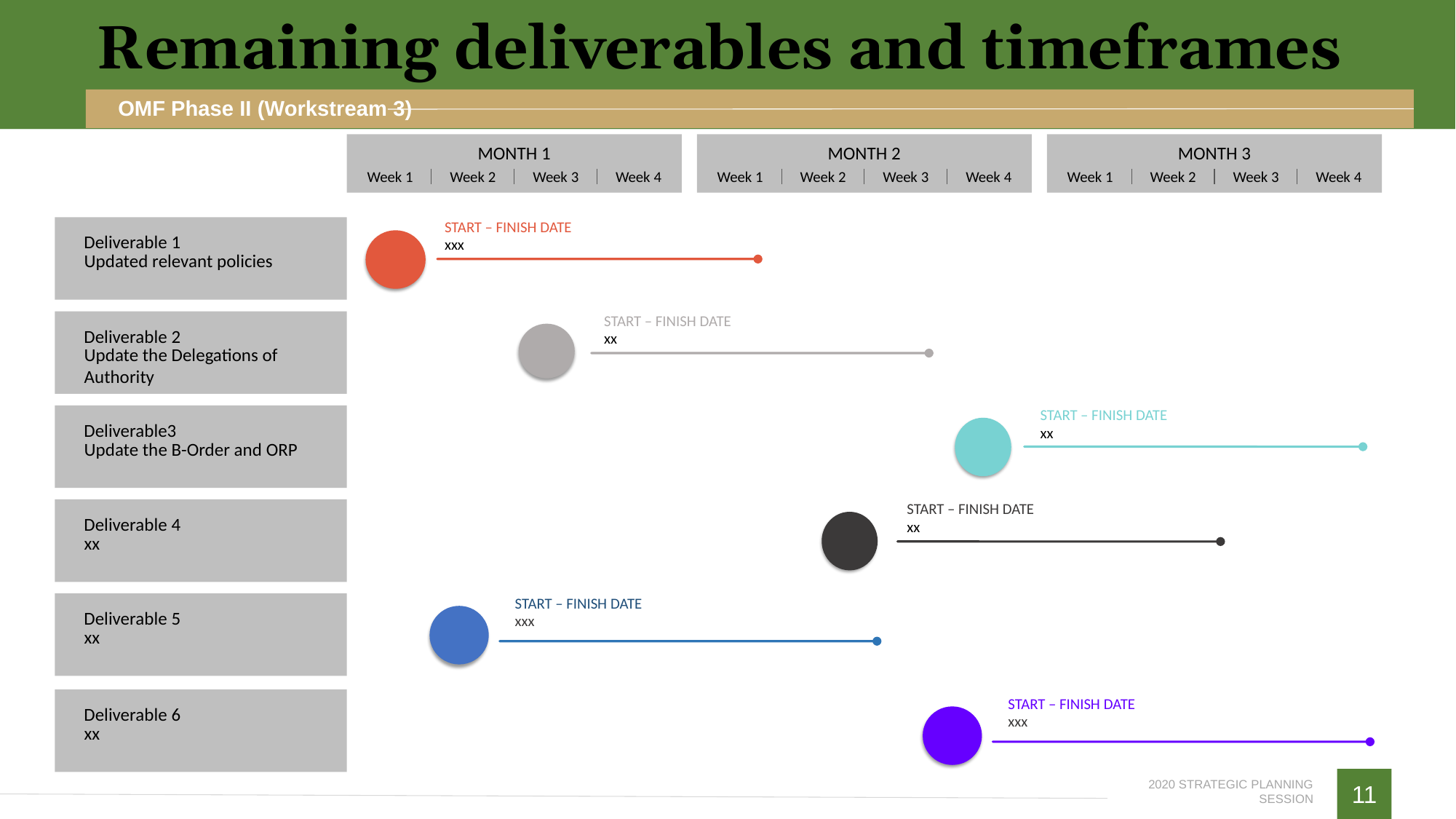

Remaining deliverables and timeframes

OMF Phase II (Workstream 3)

MONTH 1
Week 1
Week 2
Week 3
Week 4

MONTH 2
Week 1
Week 2
Week 3
Week 4

MONTH 3
Week 1
Week 2
Week 3
Week 4

START – FINISH DATE
xxx

Deliverable 1
Updated relevant policies

Deliverable 2
Update the Delegations of Authority
START – FINISH DATE
xx

Deliverable3
Update the B-Order and ORP
START – FINISH DATE
xx

Deliverable 4
xx
START – FINISH DATE
xx

Deliverable 5
xx
START – FINISH DATE
xxx

START – FINISH DATE
xxx

Deliverable 6
xx